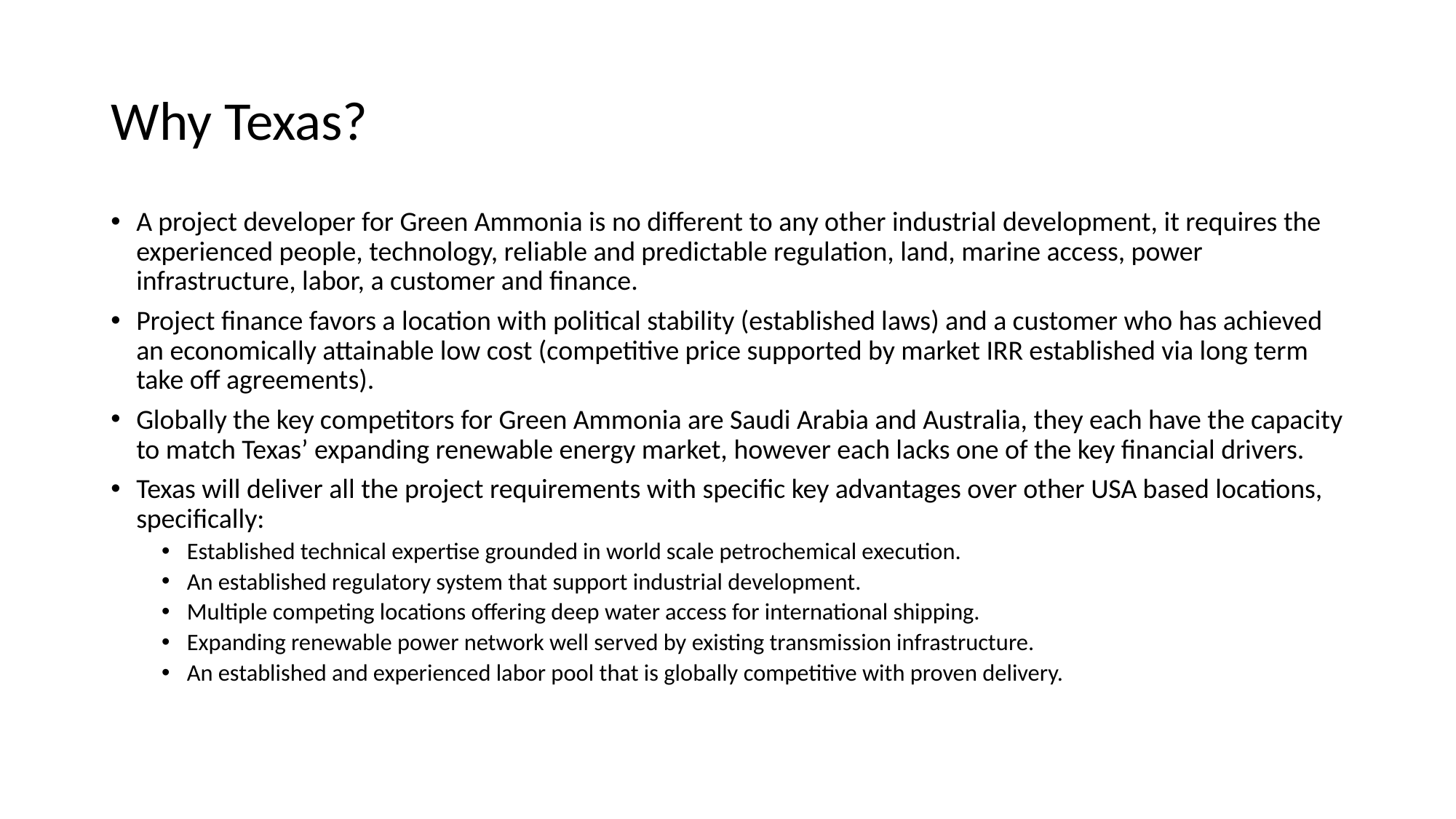

# Why Texas?
A project developer for Green Ammonia is no different to any other industrial development, it requires the experienced people, technology, reliable and predictable regulation, land, marine access, power infrastructure, labor, a customer and finance.
Project finance favors a location with political stability (established laws) and a customer who has achieved an economically attainable low cost (competitive price supported by market IRR established via long term take off agreements).
Globally the key competitors for Green Ammonia are Saudi Arabia and Australia, they each have the capacity to match Texas’ expanding renewable energy market, however each lacks one of the key financial drivers.
Texas will deliver all the project requirements with specific key advantages over other USA based locations, specifically:
Established technical expertise grounded in world scale petrochemical execution.
An established regulatory system that support industrial development.
Multiple competing locations offering deep water access for international shipping.
Expanding renewable power network well served by existing transmission infrastructure.
An established and experienced labor pool that is globally competitive with proven delivery.